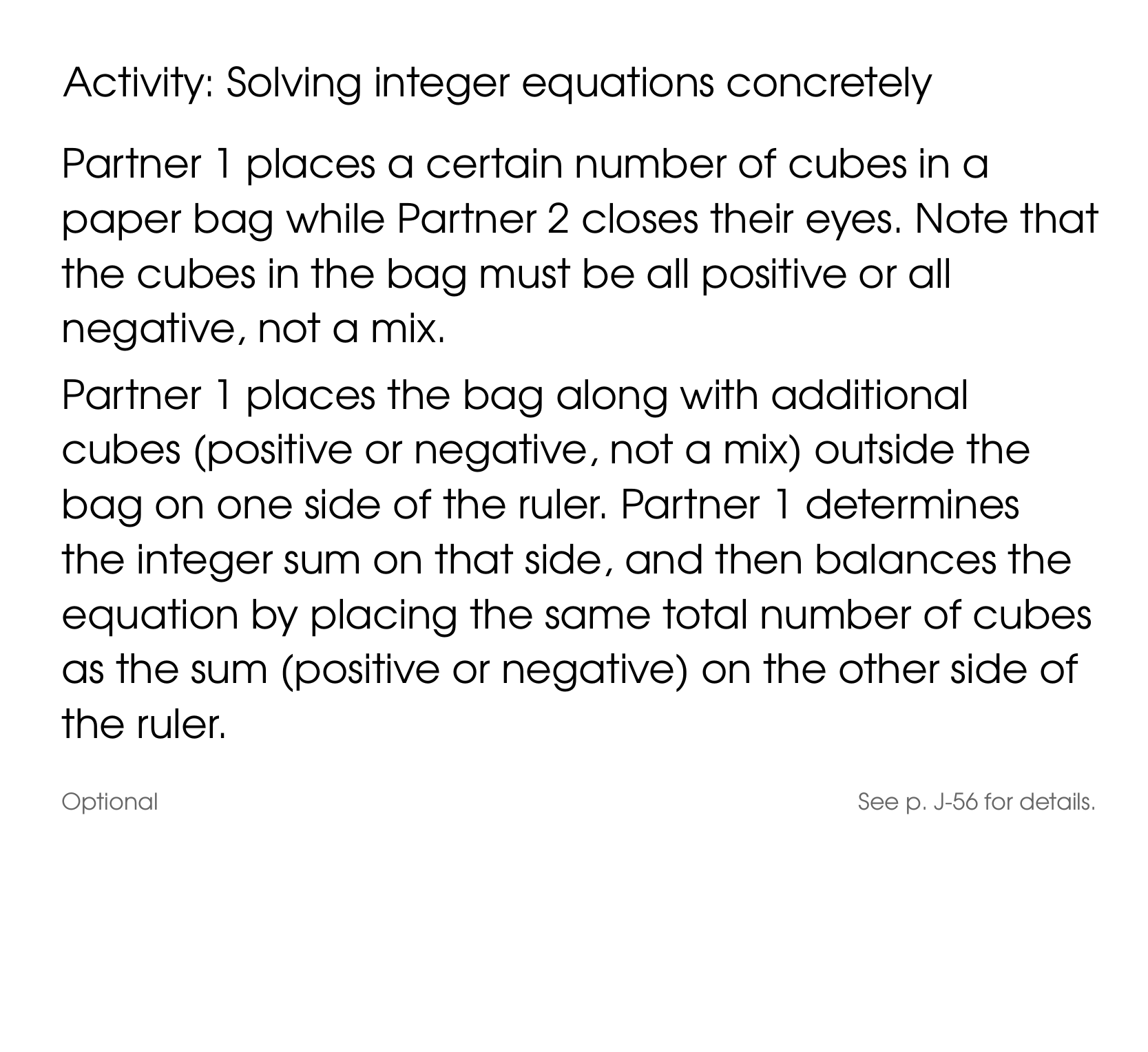

Activity: Solving integer equations concretely
Partner 1 places a certain number of cubes in a paper bag while Partner 2 closes their eyes. Note that the cubes in the bag must be all positive or all negative, not a mix.
Partner 1 places the bag along with additional
cubes (positive or negative, not a mix) outside the bag on one side of the ruler. Partner 1 determines
the integer sum on that side, and then balances the equation by placing the same total number of cubes as the sum (positive or negative) on the other side of the ruler.
Optional
See p. J-56 for details.